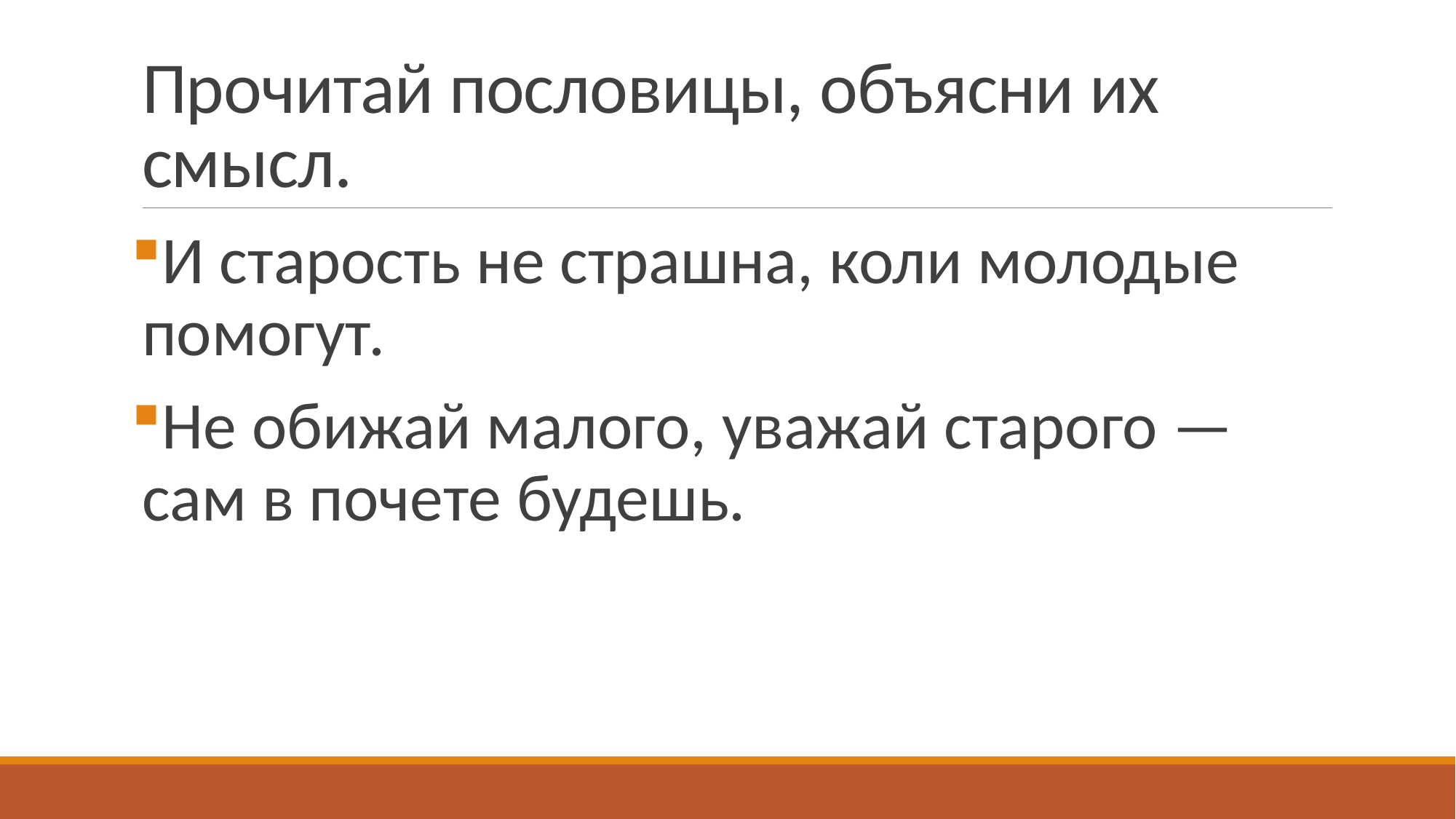

# Прочитай пословицы, объясни их смысл.
И старость не страшна, коли молодые помогут.
Не обижай малого, уважай старого — сам в почете будешь.